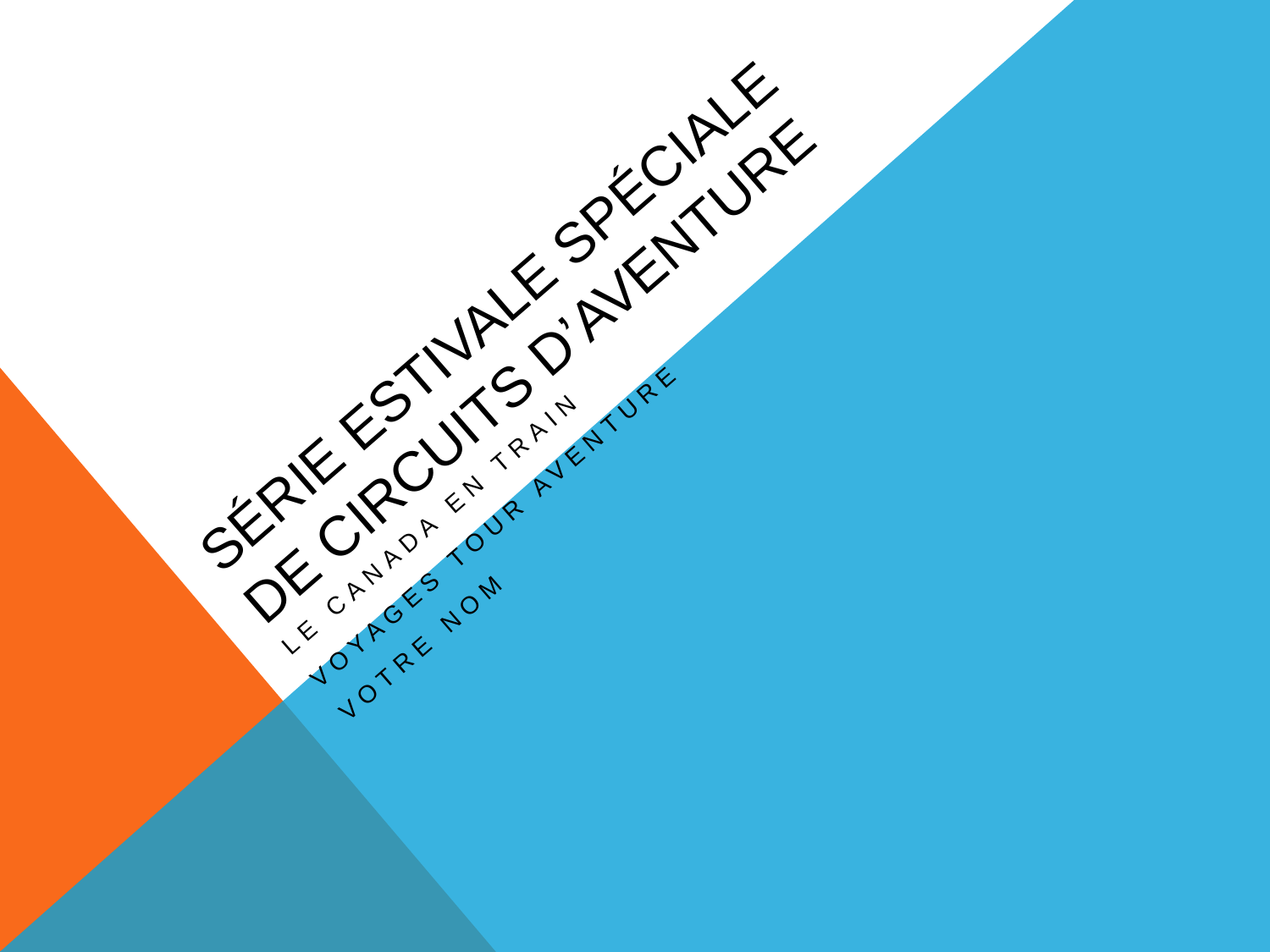

# Série estivale spéciale de circuits d’aventure
Le Canada en train
Voyages Tour Aventure
Votre nom